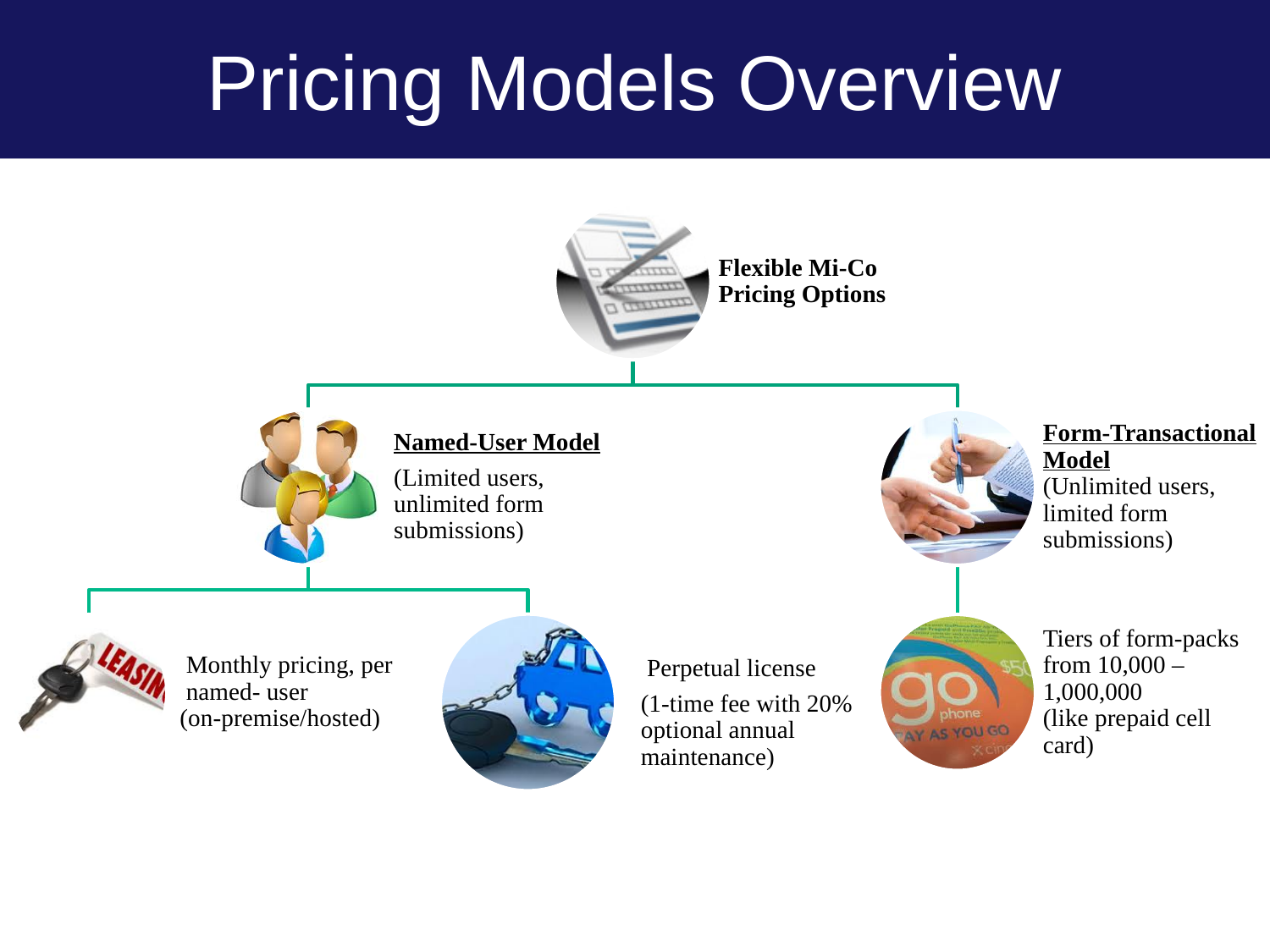

# Pricing Models Overview
Flexible Mi-Co Pricing Options
Named-User Model
(Limited users, unlimited form submissions)
 Monthly pricing, per
 named- user
(on-premise/hosted)
 Perpetual license
(1-time fee with 20%
optional annual maintenance)
Form-Transactional Model
(Unlimited users, limited form submissions)
Tiers of form-packs from 10,000 – 1,000,000
(like prepaid cell card)